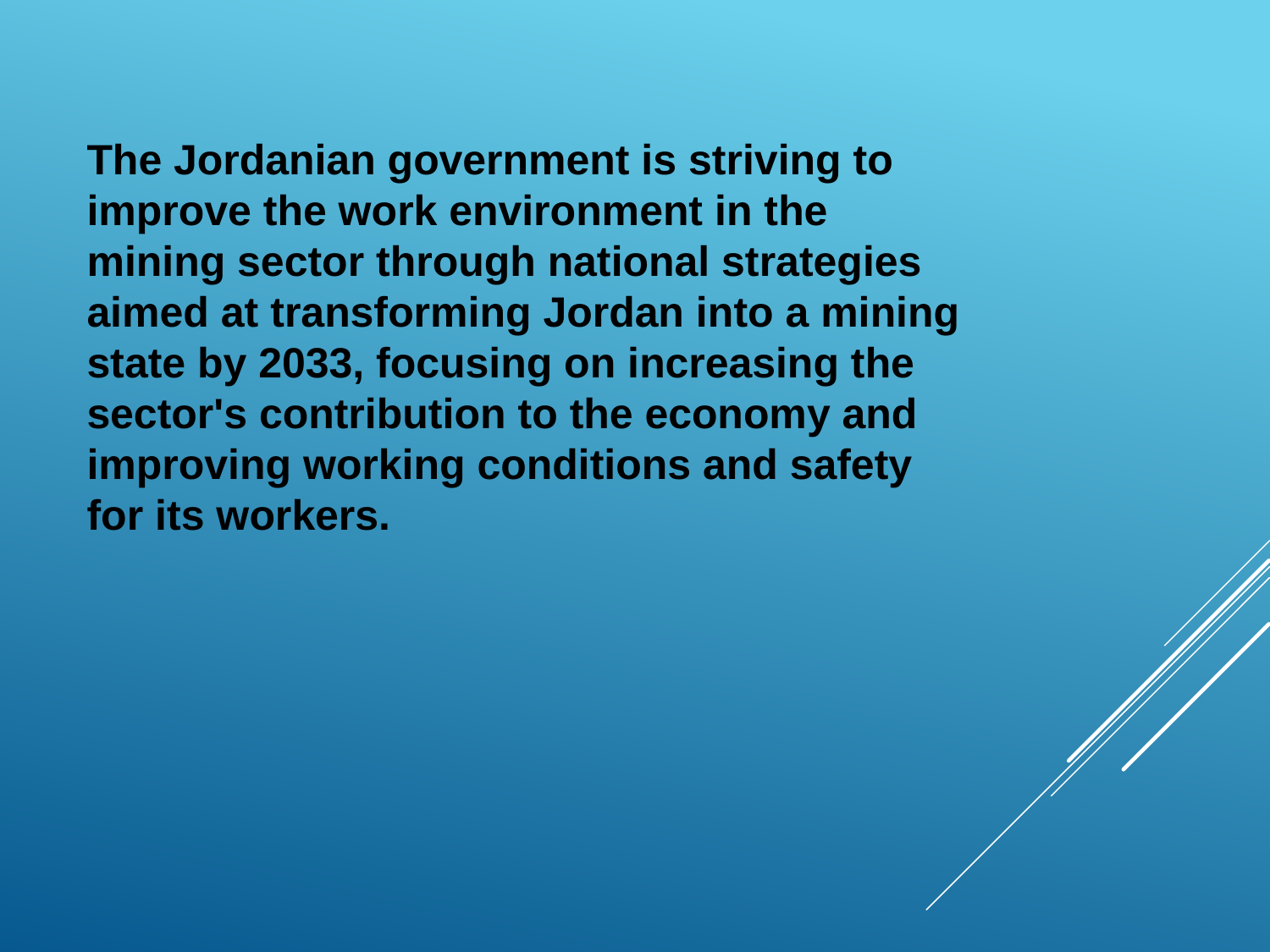

The Jordanian government is striving to improve the work environment in the mining sector through national strategies aimed at transforming Jordan into a mining state by 2033, focusing on increasing the sector's contribution to the economy and improving working conditions and safety for its workers.